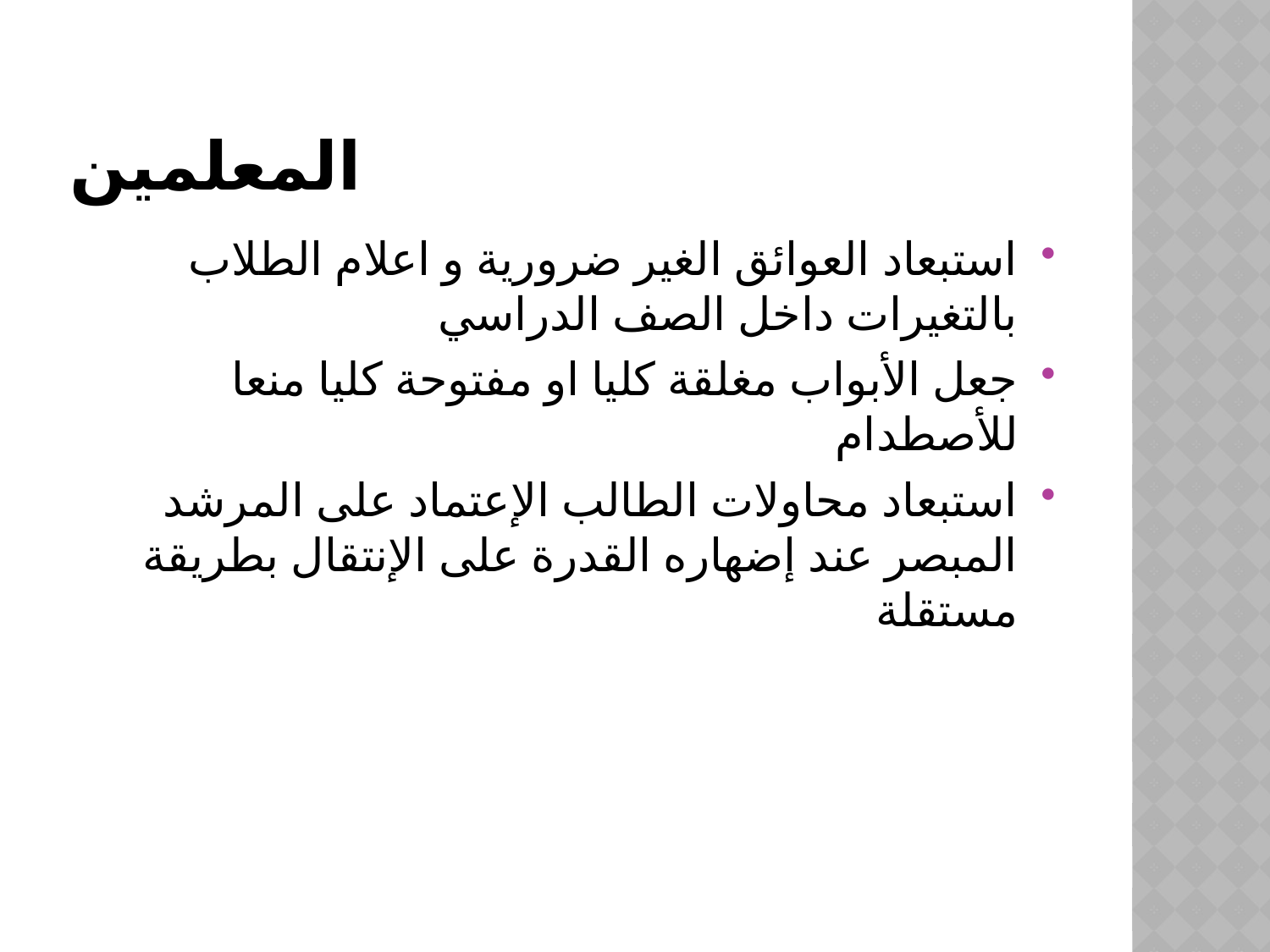

# المعلمين
استبعاد العوائق الغير ضرورية و اعلام الطلاب بالتغيرات داخل الصف الدراسي
جعل الأبواب مغلقة كليا او مفتوحة كليا منعا للأصطدام
استبعاد محاولات الطالب الإعتماد على المرشد المبصر عند إضهاره القدرة على الإنتقال بطريقة مستقلة